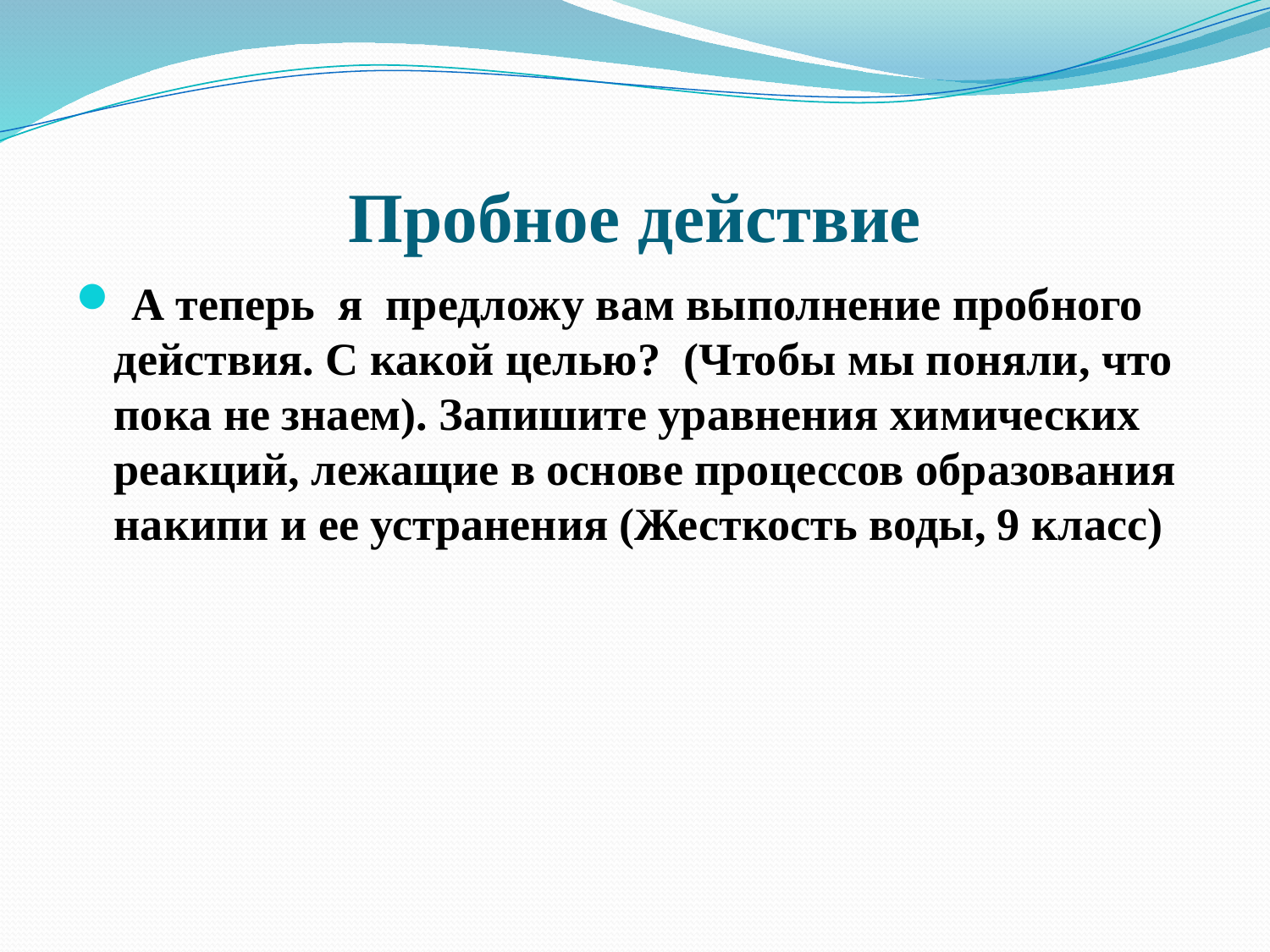

# Пробное действие
 А теперь  я  предложу вам выполнение пробного действия. С какой целью?  (Чтобы мы поняли, что пока не знаем). Запишите уравнения химических реакций, лежащие в основе процессов образования накипи и ее устранения (Жесткость воды, 9 класс)